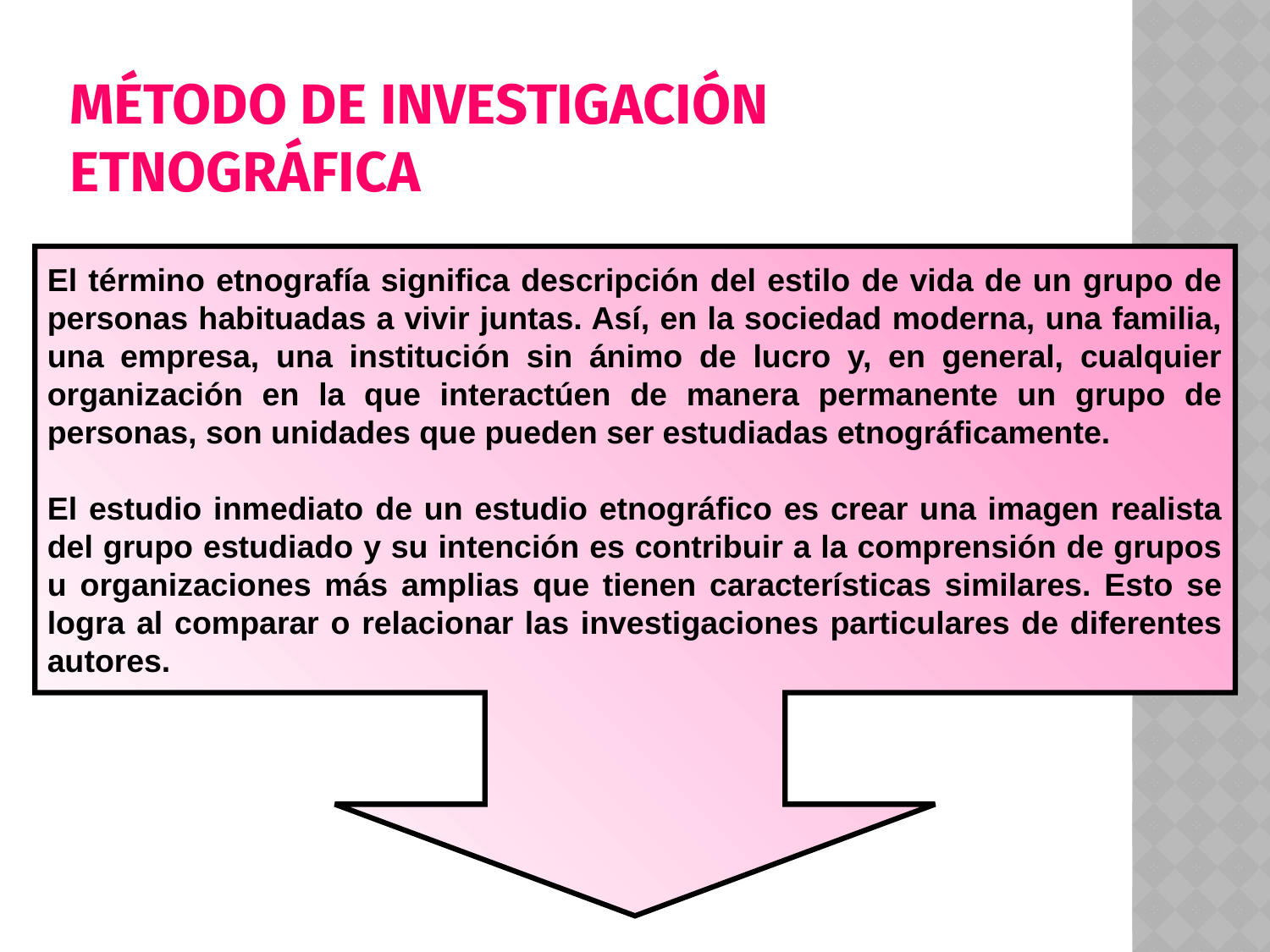

# MÉTODO DE INVESTIGACIÓN ETNOGRÁFICA
El término etnografía significa descripción del estilo de vida de un grupo de personas habituadas a vivir juntas. Así, en la sociedad moderna, una familia, una empresa, una institución sin ánimo de lucro y, en general, cualquier organización en la que interactúen de manera permanente un grupo de personas, son unidades que pueden ser estudiadas etnográficamente.

El estudio inmediato de un estudio etnográfico es crear una imagen realista del grupo estudiado y su intención es contribuir a la comprensión de grupos u organizaciones más amplias que tienen características similares. Esto se logra al comparar o relacionar las investigaciones particulares de diferentes autores.